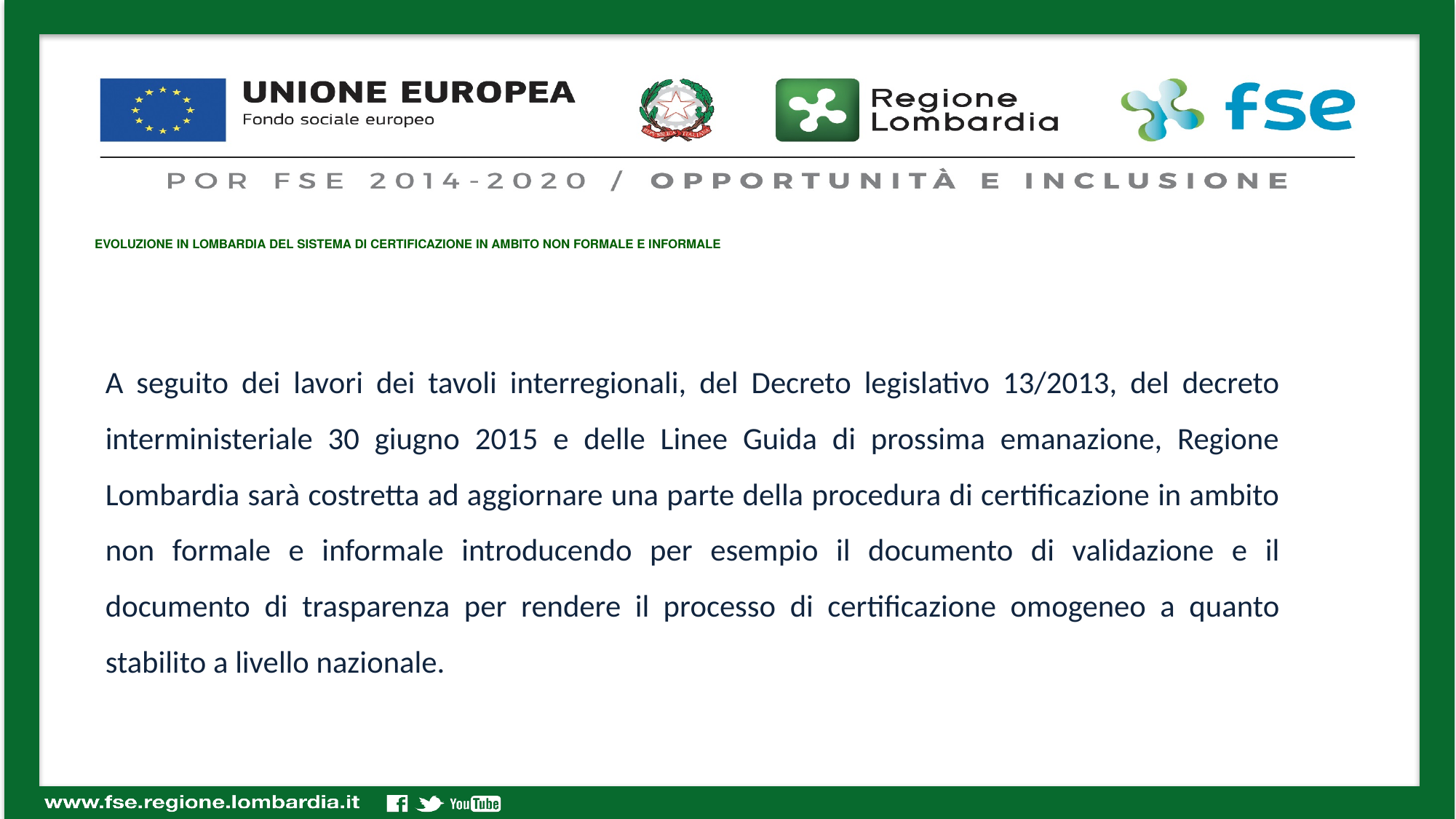

EVOLUZIONE IN LOMBARDIA DEL SISTEMA DI CERTIFICAZIONE IN AMBITO NON FORMALE E INFORMALE

A seguito dei lavori dei tavoli interregionali, del Decreto legislativo 13/2013, del decreto interministeriale 30 giugno 2015 e delle Linee Guida di prossima emanazione, Regione Lombardia sarà costretta ad aggiornare una parte della procedura di certificazione in ambito non formale e informale introducendo per esempio il documento di validazione e il documento di trasparenza per rendere il processo di certificazione omogeneo a quanto stabilito a livello nazionale.